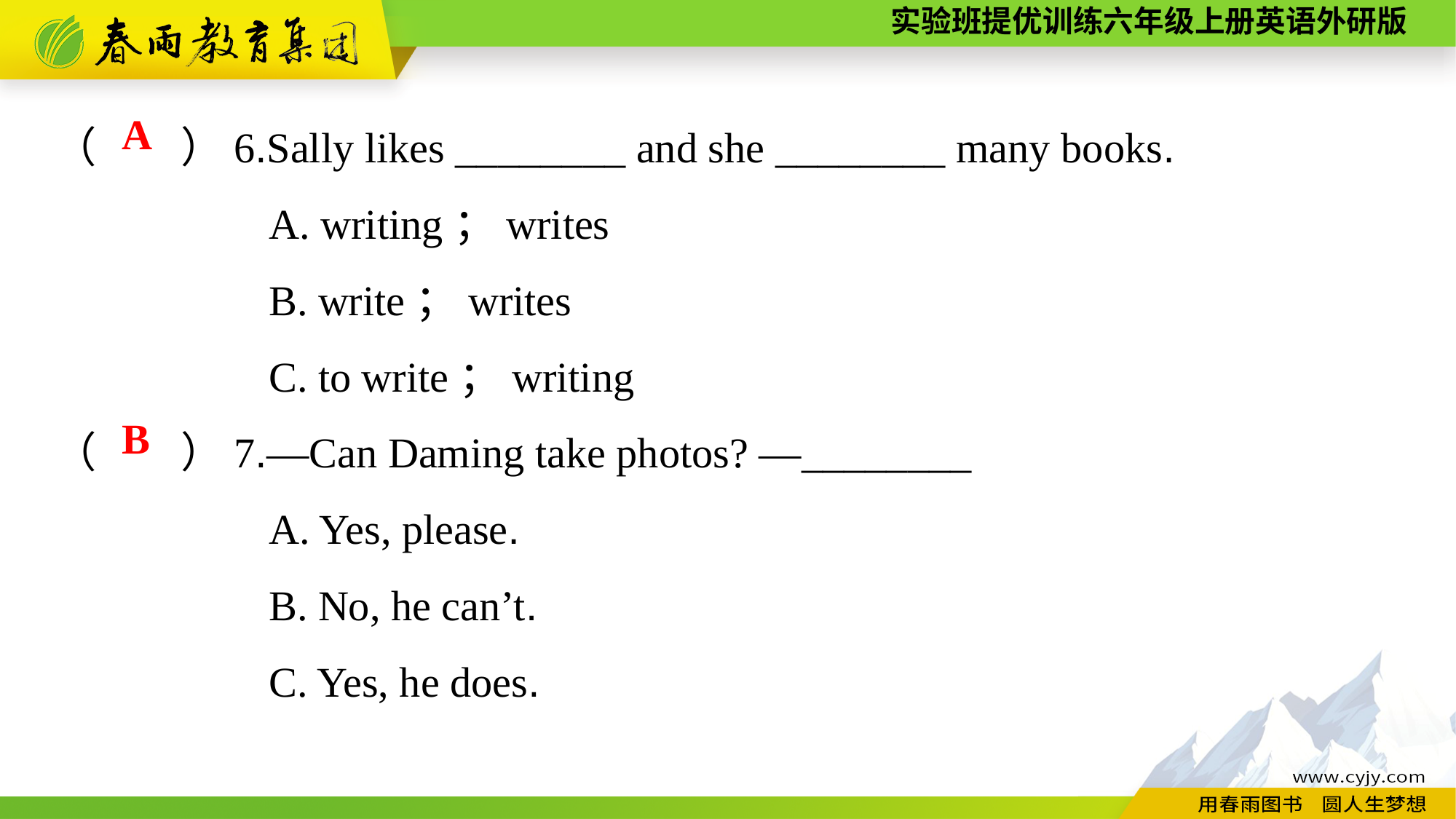

（　　）6.Sally likes ________ and she ________ many books.
A. writing；writes
B. write；writes
C. to write；writing
（　　）7.—Can Daming take photos? —________
A. Yes, please.
B. No, he can’t.
C. Yes, he does.
A
B